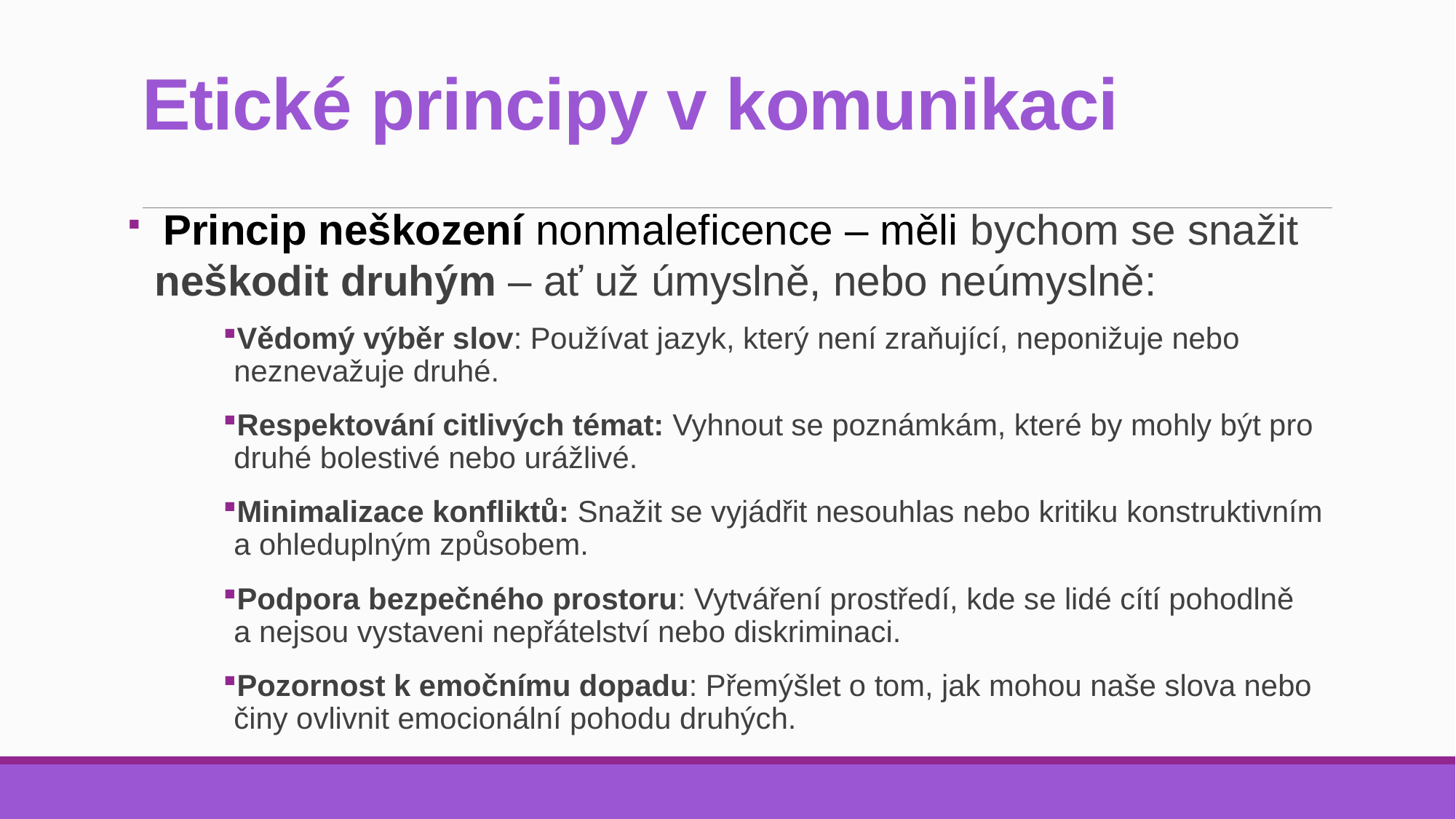

# Etické principy v komunikaci
 Princip neškození nonmaleficence – měli bychom se snažit neškodit druhým – ať už úmyslně, nebo neúmyslně:
Vědomý výběr slov: Používat jazyk, který není zraňující, neponižuje nebo neznevažuje druhé.
Respektování citlivých témat: Vyhnout se poznámkám, které by mohly být pro druhé bolestivé nebo urážlivé.
Minimalizace konfliktů: Snažit se vyjádřit nesouhlas nebo kritiku konstruktivním a ohleduplným způsobem.
Podpora bezpečného prostoru: Vytváření prostředí, kde se lidé cítí pohodlně
a nejsou vystaveni nepřátelství nebo diskriminaci.
Pozornost k emočnímu dopadu: Přemýšlet o tom, jak mohou naše slova nebo činy ovlivnit emocionální pohodu druhých.